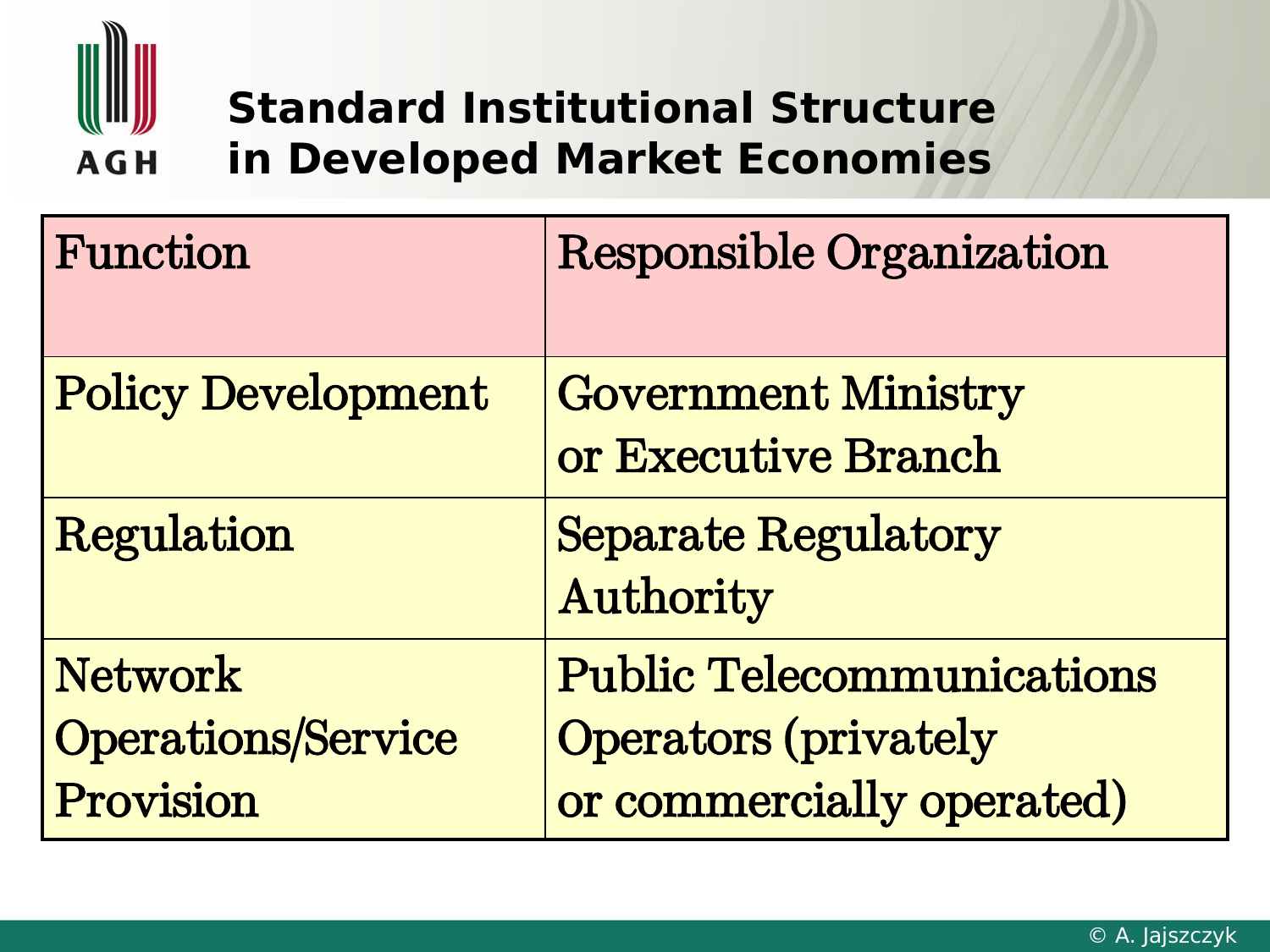

# Standard Institutional Structure in Developed Market Economies
| Function | Responsible Organization |
| --- | --- |
| Policy Development | Government Ministry or Executive Branch |
| Regulation | Separate Regulatory Authority |
| Network Operations/Service Provision | Public Telecommunications Operators (privately or commercially operated) |